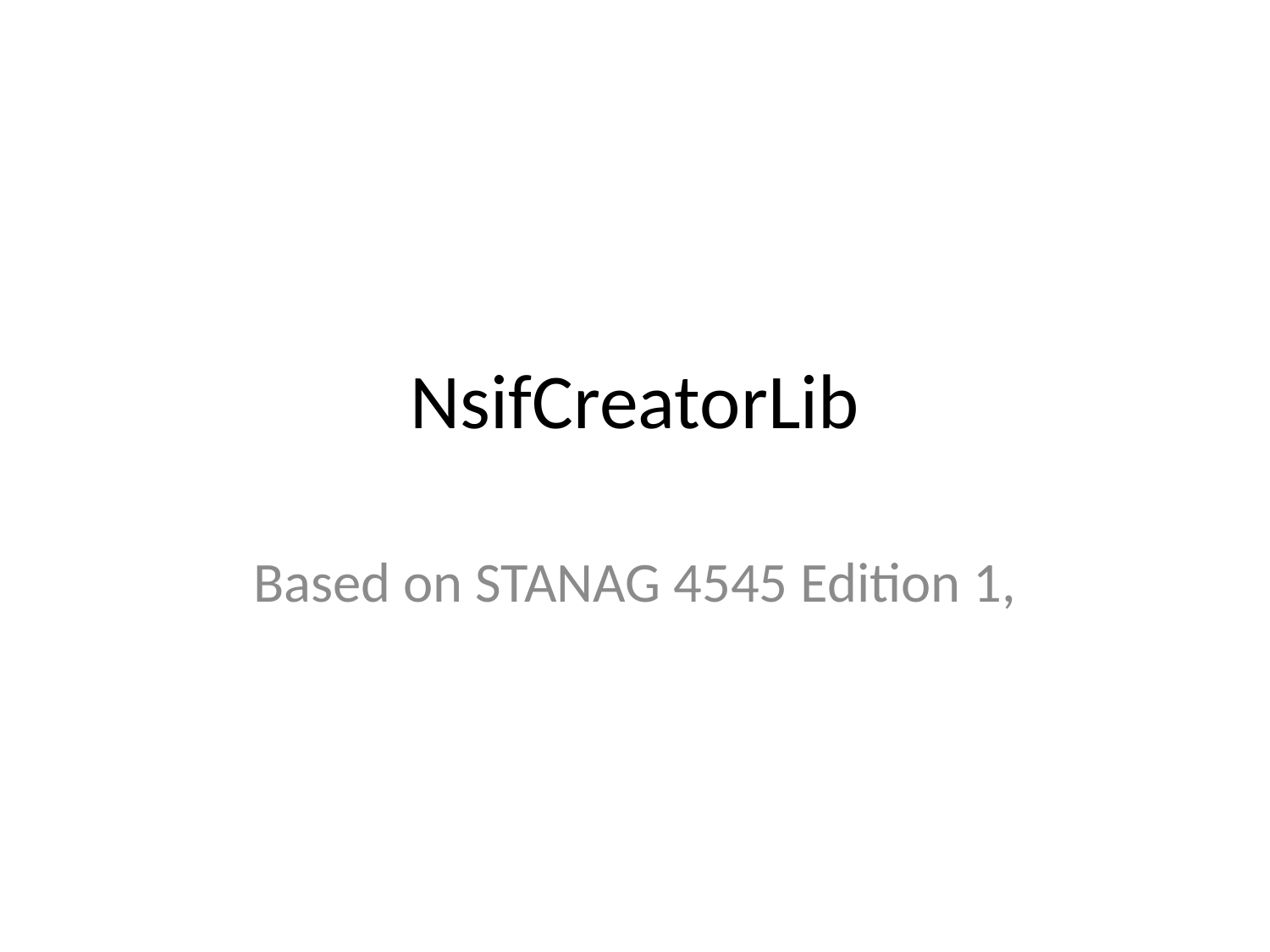

# NsifCreatorLib
Based on STANAG 4545 Edition 1,